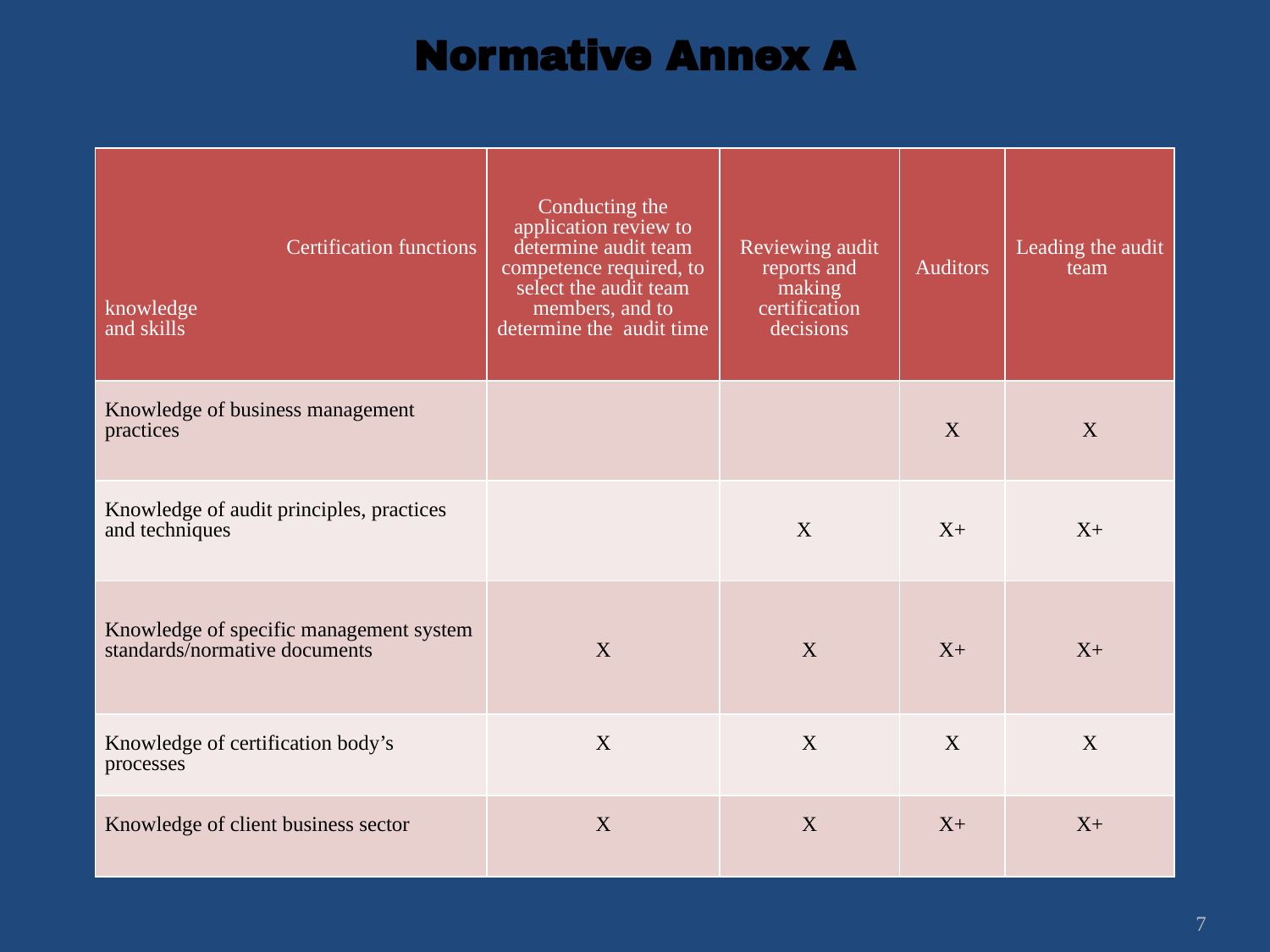

# Normative Annex A
| Certification functions knowledge and skills | Conducting the application review to determine audit team competence required, to select the audit team members, and to determine the audit time | Reviewing audit reports and making certification decisions | Auditors | Leading the audit team |
| --- | --- | --- | --- | --- |
| Knowledge of business management practices |  |  | X | X |
| Knowledge of audit principles, practices and techniques |  | X | X+ | X+ |
| Knowledge of specific management system standards/normative documents | X | X | X+ | X+ |
| Knowledge of certification body’s processes | X | X | X | X |
| Knowledge of client business sector | X | X | X+ | X+ |
7